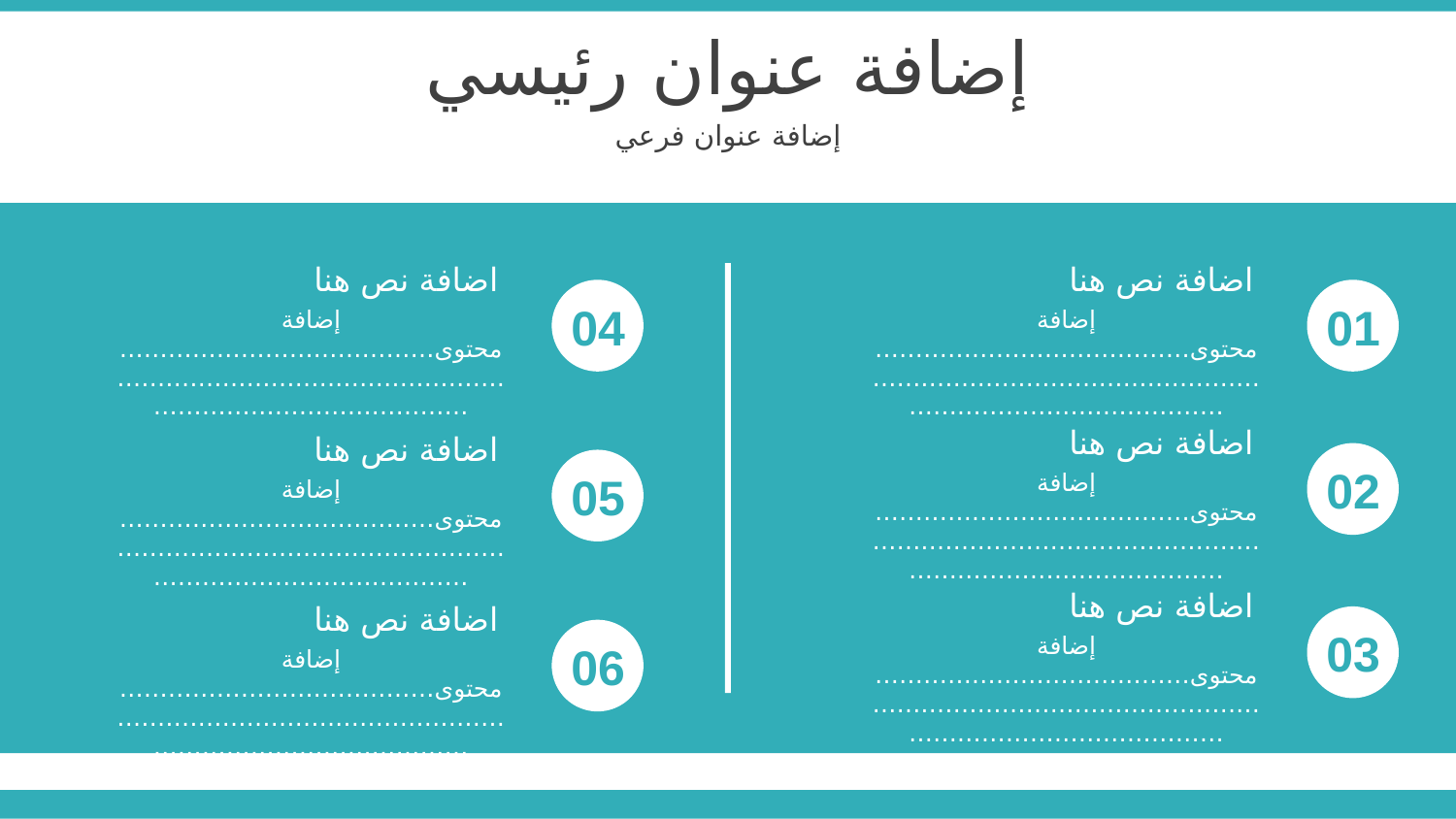

إضافة عنوان رئيسي
إضافة عنوان فرعي

 اضافة نص هنا

04
إضافة محتوى………………………………………………………………………………………………………………
 اضافة نص هنا

01
إضافة محتوى………………………………………………………………………………………………………………

 اضافة نص هنا

02
إضافة محتوى………………………………………………………………………………………………………………
 اضافة نص هنا

05
إضافة محتوى………………………………………………………………………………………………………………
 اضافة نص هنا

03
إضافة محتوى………………………………………………………………………………………………………………
 اضافة نص هنا

06
إضافة محتوى………………………………………………………………………………………………………………